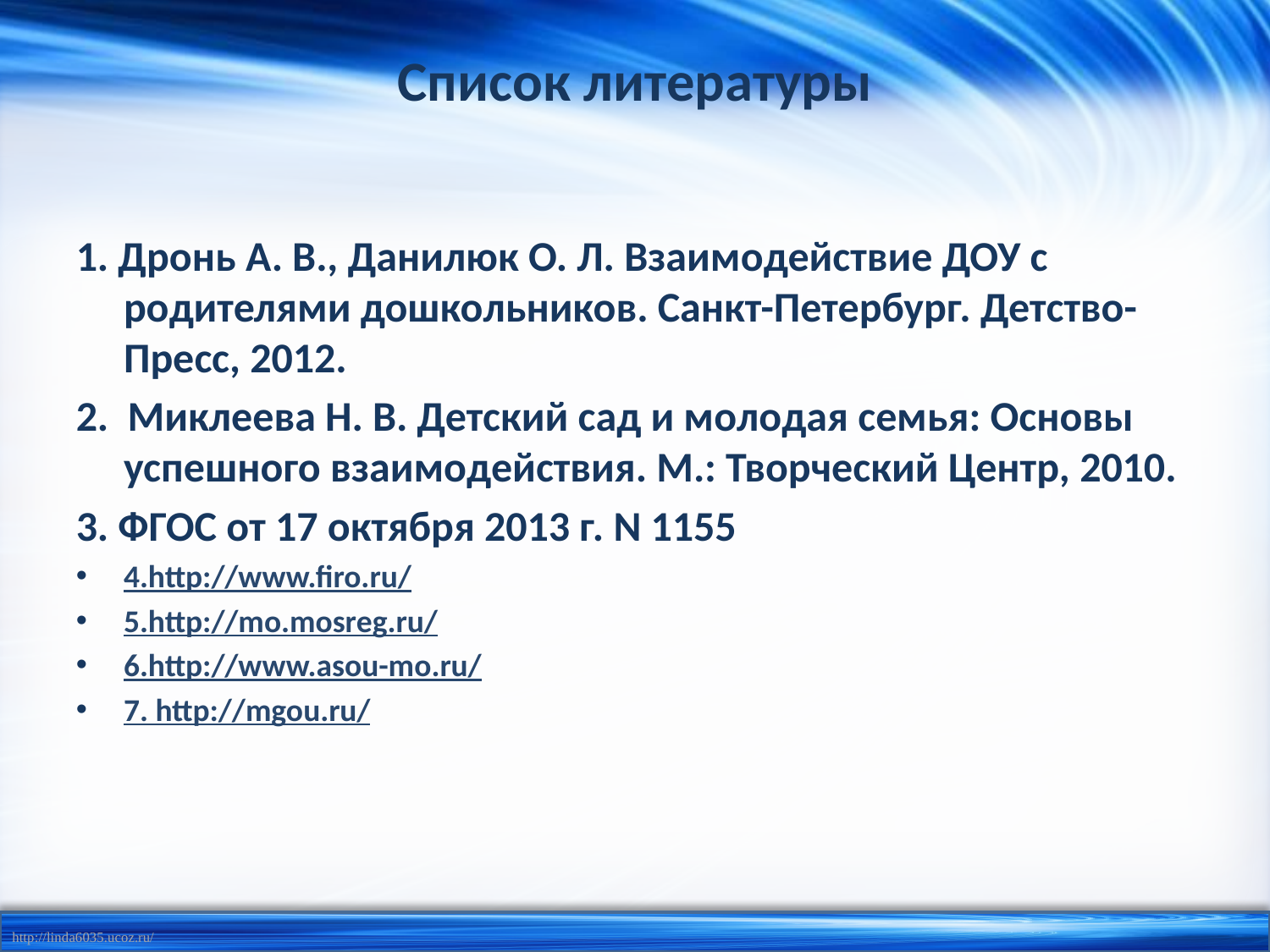

# Список литературы
1. Дронь А. В., Данилюк О. Л. Взаимодействие ДОУ с родителями дошкольников. Санкт-Петербург. Детство-Пресс, 2012.
2.  Миклеева Н. В. Детский сад и молодая семья: Основы успешного взаимодействия. М.: Творческий Центр, 2010.
3. ФГОС от 17 октября 2013 г. N 1155
4.http://www.firo.ru/
5.http://mo.mosreg.ru/
6.http://www.asou-mo.ru/
7. http://mgou.ru/